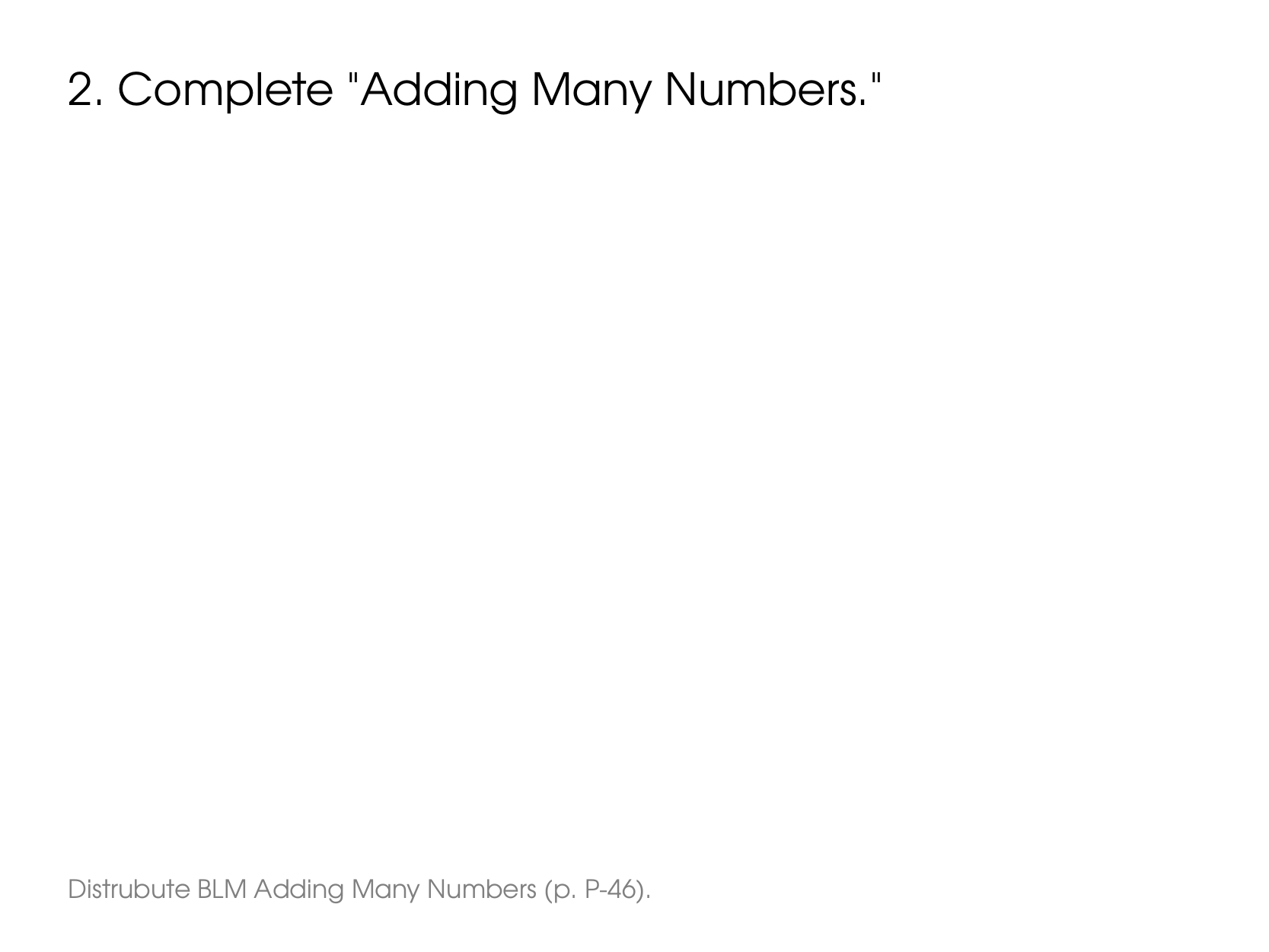

2. Complete "Adding Many Numbers."
Distrubute BLM Adding Many Numbers (p. P-46).